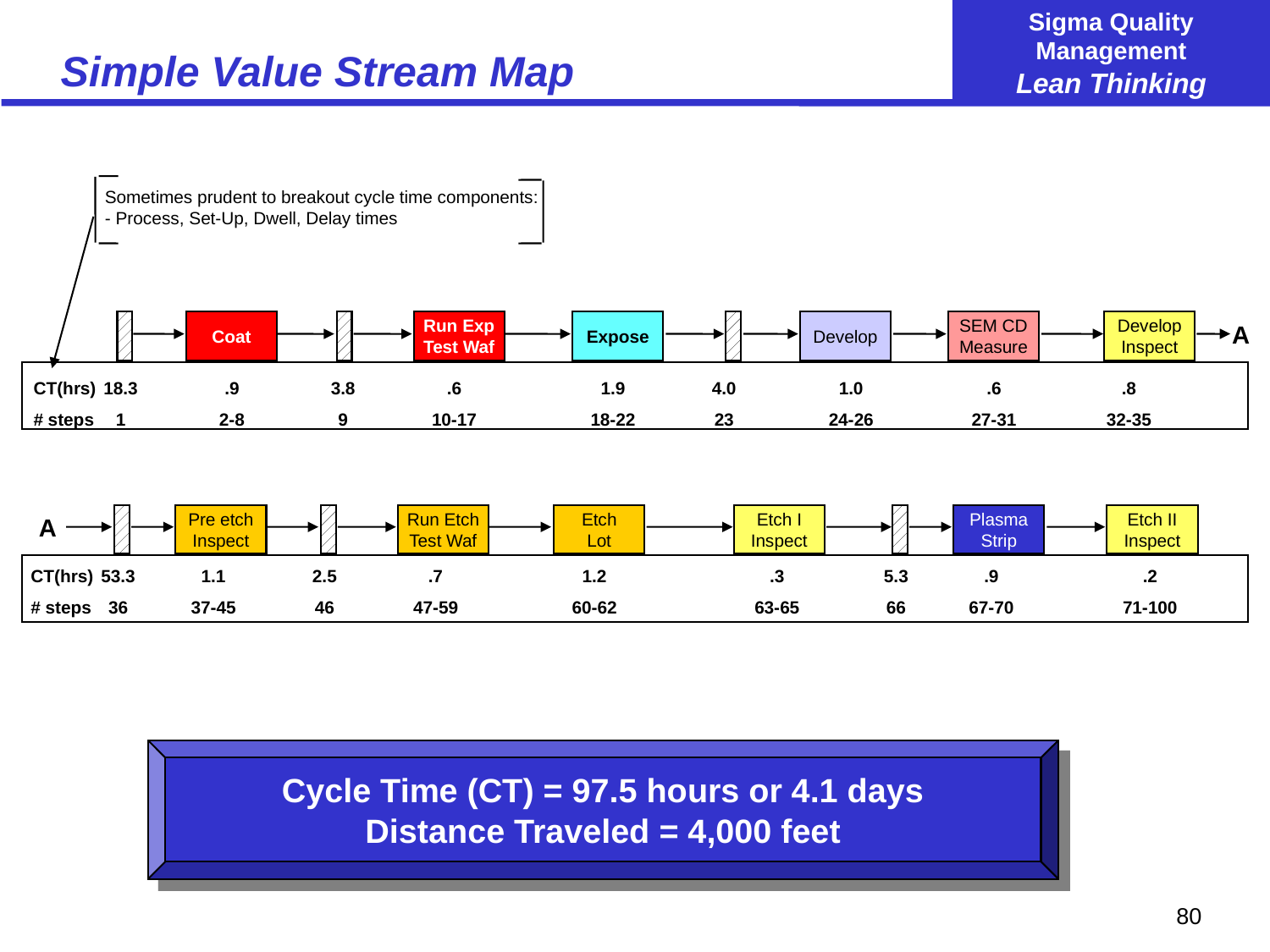

# Simple Value Stream Map

Sometimes prudent to breakout cycle time components:
- Process, Set-Up, Dwell, Delay times

Coat

Run Exp
Test Waf
Expose

Develop
SEM CD
Measure
Develop
Inspect
A

CT(hrs)	18.3	.9	3.8	.6	1.9	4.0	1.0	.6	.8
# steps	1	2-8	9	10-17	18-22	23	24-26	27-31	32-35

Pre etch
Inspect

Run Etch
Test Waf
Etch
Lot
Etch I
Inspect

Plasma
Strip
Etch II
Inspect
A

CT(hrs)	53.3	1.1	2.5	.7	1.2	.3	5.3	.9	.2
# steps	36	37-45	46	47-59	60-62	63-65	66	67-70	71-100

Cycle Time (CT) = 97.5 hours or 4.1 days
Distance Traveled = 4,000 feet